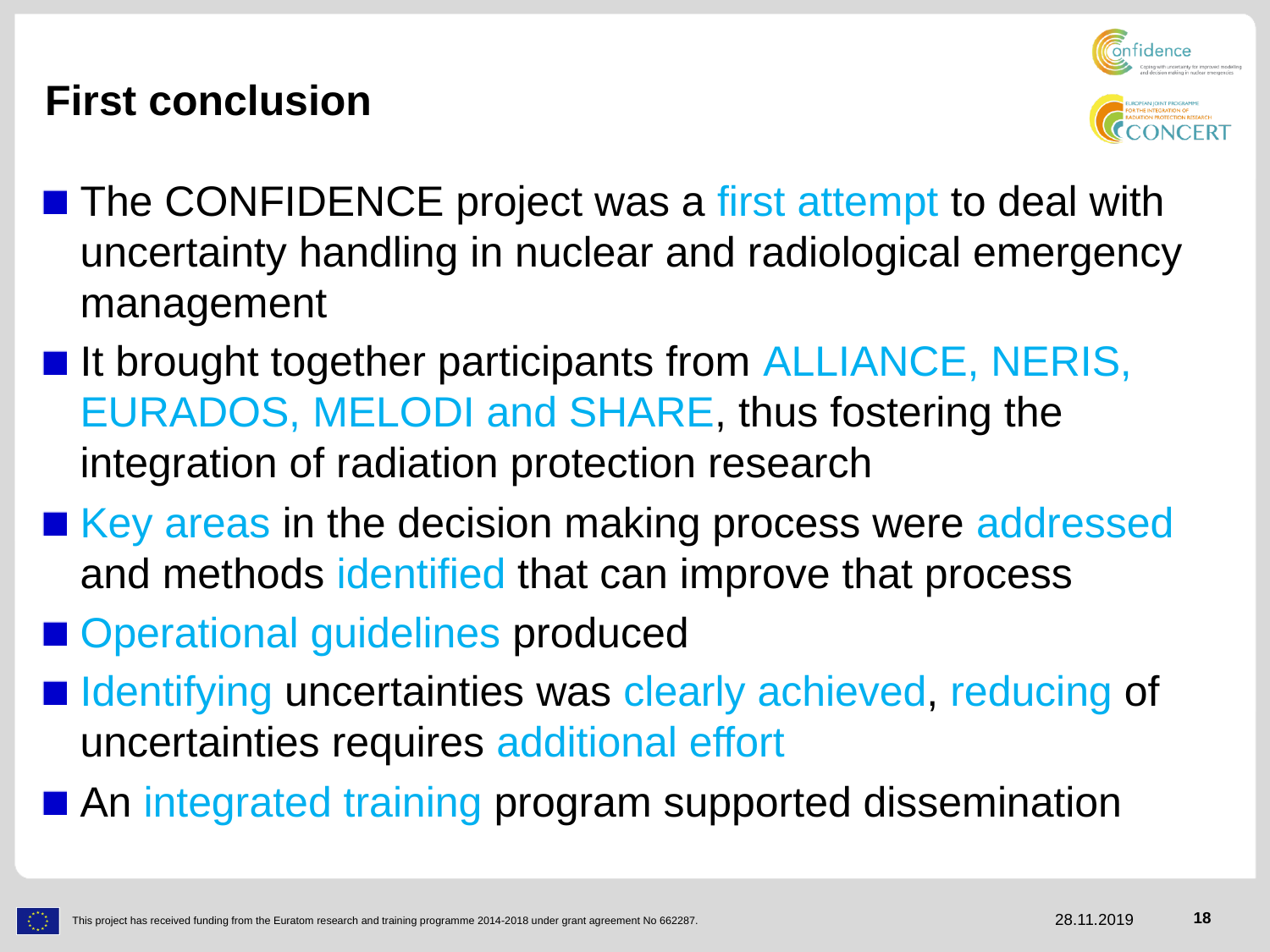

# First conclusion
The CONFIDENCE project was a first attempt to deal with uncertainty handling in nuclear and radiological emergency management
It brought together participants from ALLIANCE, NERIS, EURADOS, MELODI and SHARE, thus fostering the integration of radiation protection research
Key areas in the decision making process were addressed and methods identified that can improve that process
Operational guidelines produced
Identifying uncertainties was clearly achieved, reducing of uncertainties requires additional effort
An integrated training program supported dissemination